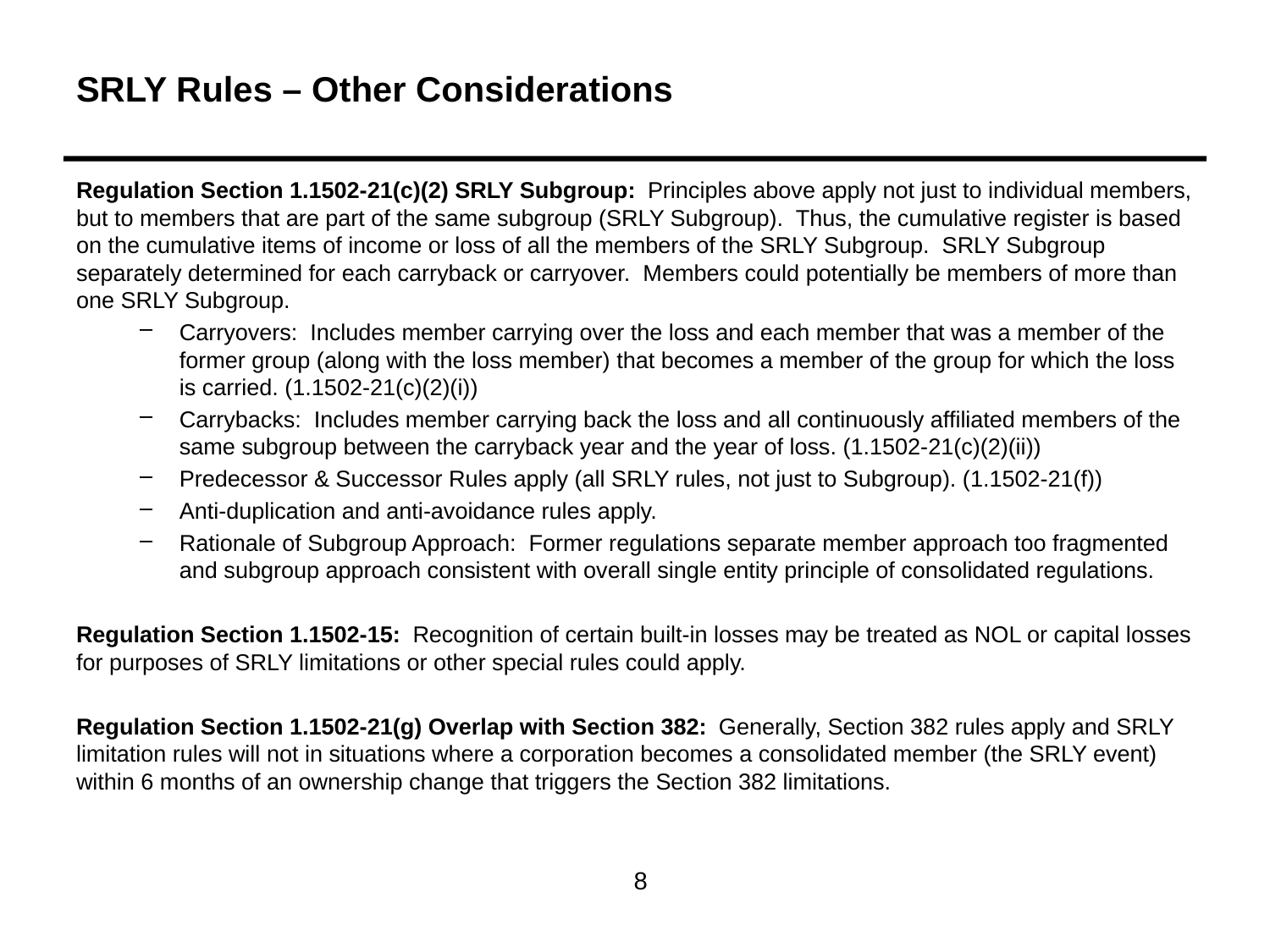

# SRLY Rules – Other Considerations
Regulation Section 1.1502-21(c)(2) SRLY Subgroup:  Principles above apply not just to individual members, but to members that are part of the same subgroup (SRLY Subgroup).  Thus, the cumulative register is based on the cumulative items of income or loss of all the members of the SRLY Subgroup.  SRLY Subgroup separately determined for each carryback or carryover.  Members could potentially be members of more than one SRLY Subgroup.
Carryovers:  Includes member carrying over the loss and each member that was a member of the former group (along with the loss member) that becomes a member of the group for which the loss is carried. (1.1502-21(c)(2)(i))
Carrybacks:  Includes member carrying back the loss and all continuously affiliated members of the same subgroup between the carryback year and the year of loss. (1.1502-21(c)(2)(ii))
Predecessor & Successor Rules apply (all SRLY rules, not just to Subgroup). (1.1502-21(f))
Anti-duplication and anti-avoidance rules apply.
Rationale of Subgroup Approach:  Former regulations separate member approach too fragmented and subgroup approach consistent with overall single entity principle of consolidated regulations.

Regulation Section 1.1502-15:  Recognition of certain built-in losses may be treated as NOL or capital losses for purposes of SRLY limitations or other special rules could apply.

Regulation Section 1.1502-21(g) Overlap with Section 382:  Generally, Section 382 rules apply and SRLY limitation rules will not in situations where a corporation becomes a consolidated member (the SRLY event) within 6 months of an ownership change that triggers the Section 382 limitations.

8